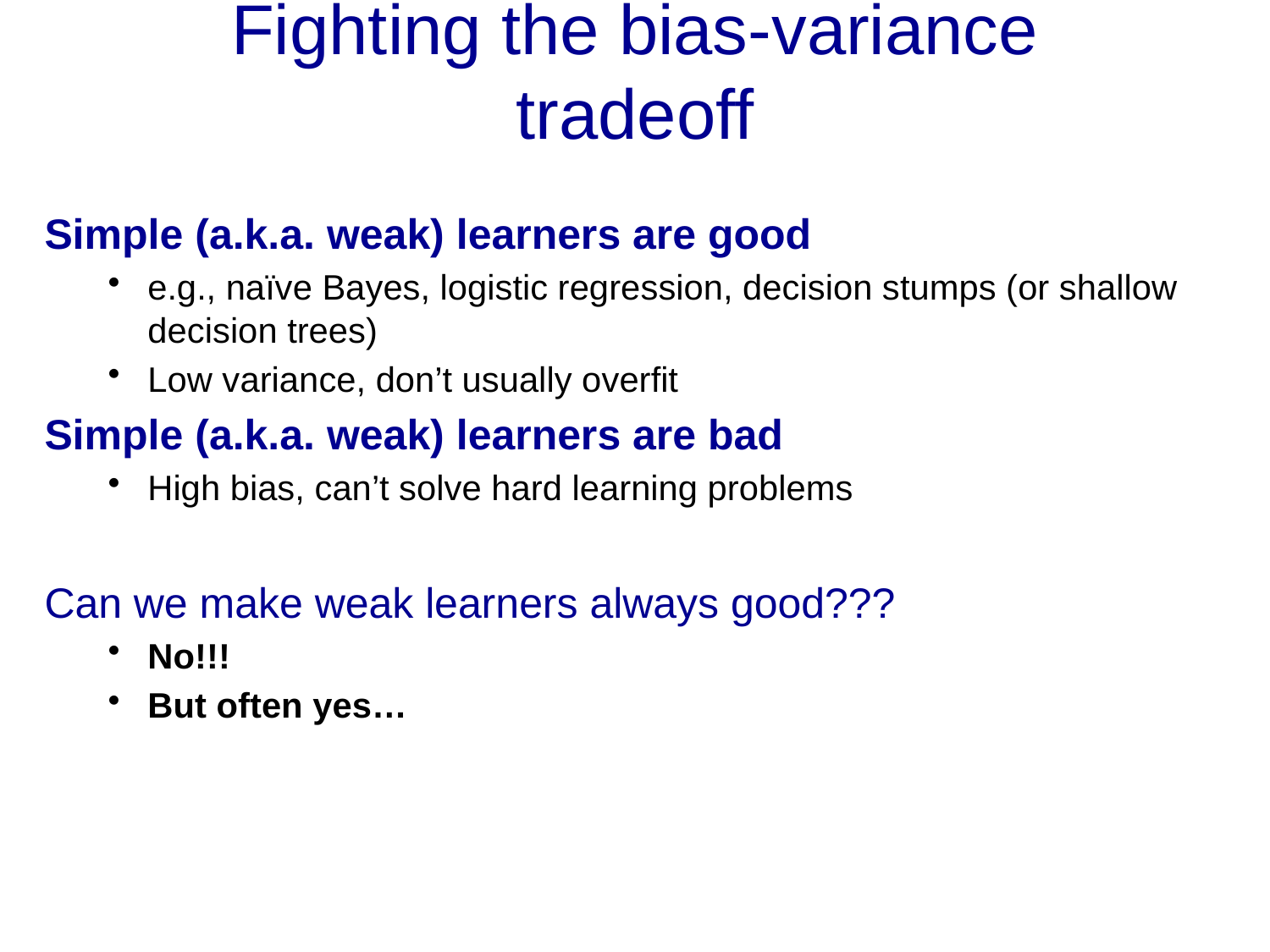

# Fighting the bias-variance tradeoff
Simple (a.k.a. weak) learners are good
e.g., naïve Bayes, logistic regression, decision stumps (or shallow decision trees)
Low variance, don’t usually overfit
Simple (a.k.a. weak) learners are bad
High bias, can’t solve hard learning problems

Can we make weak learners always good???
No!!!
But often yes…